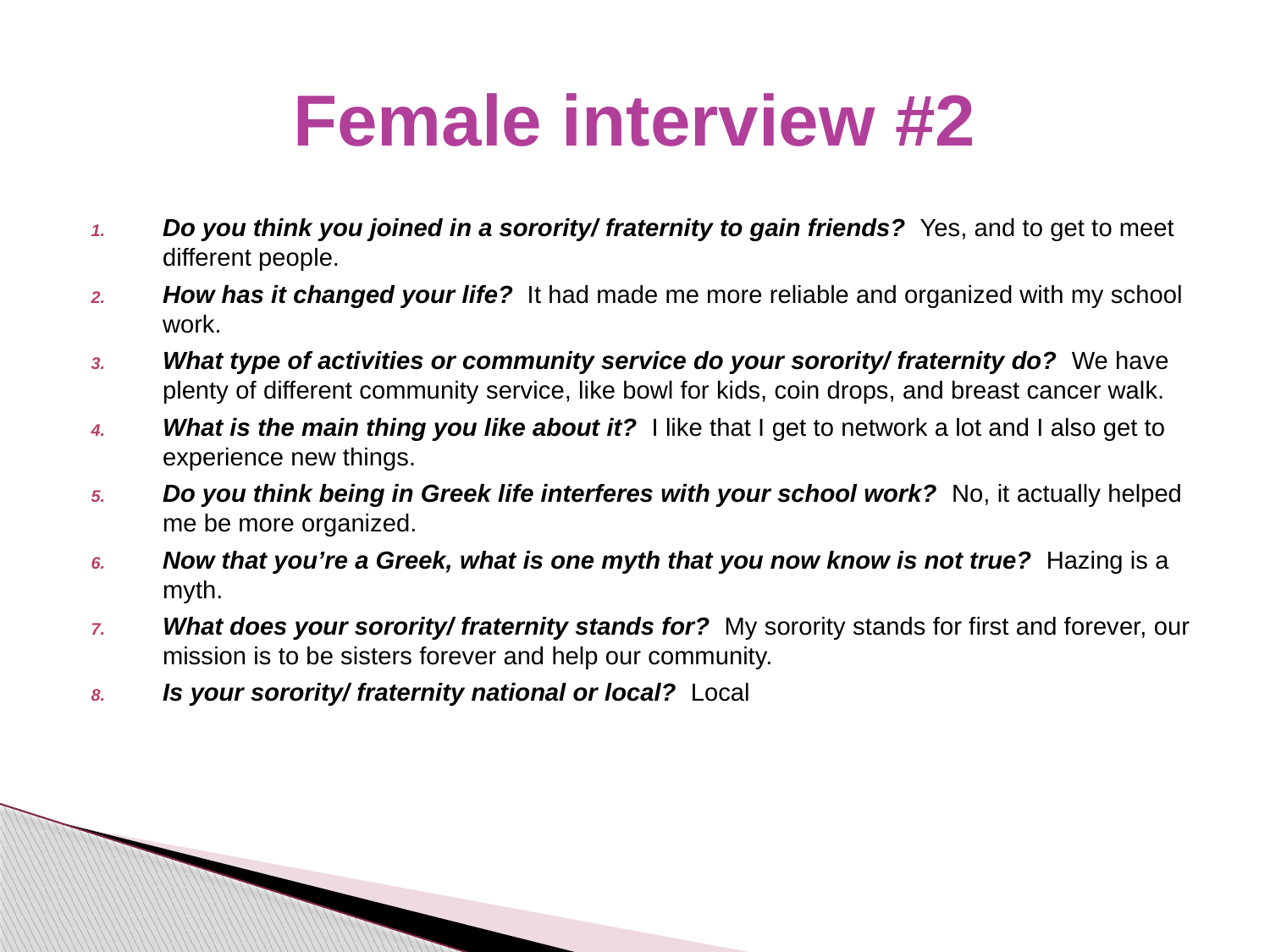

# Female interview #2
Do you think you joined in a sorority/ fraternity to gain friends?  Yes, and to get to meet different people.
How has it changed your life?  It had made me more reliable and organized with my school work.
What type of activities or community service do your sorority/ fraternity do?  We have plenty of different community service, like bowl for kids, coin drops, and breast cancer walk.
What is the main thing you like about it?  I like that I get to network a lot and I also get to experience new things.
Do you think being in Greek life interferes with your school work?  No, it actually helped me be more organized.
Now that you’re a Greek, what is one myth that you now know is not true?  Hazing is a myth.
What does your sorority/ fraternity stands for?  My sorority stands for first and forever, our mission is to be sisters forever and help our community.
Is your sorority/ fraternity national or local?  Local